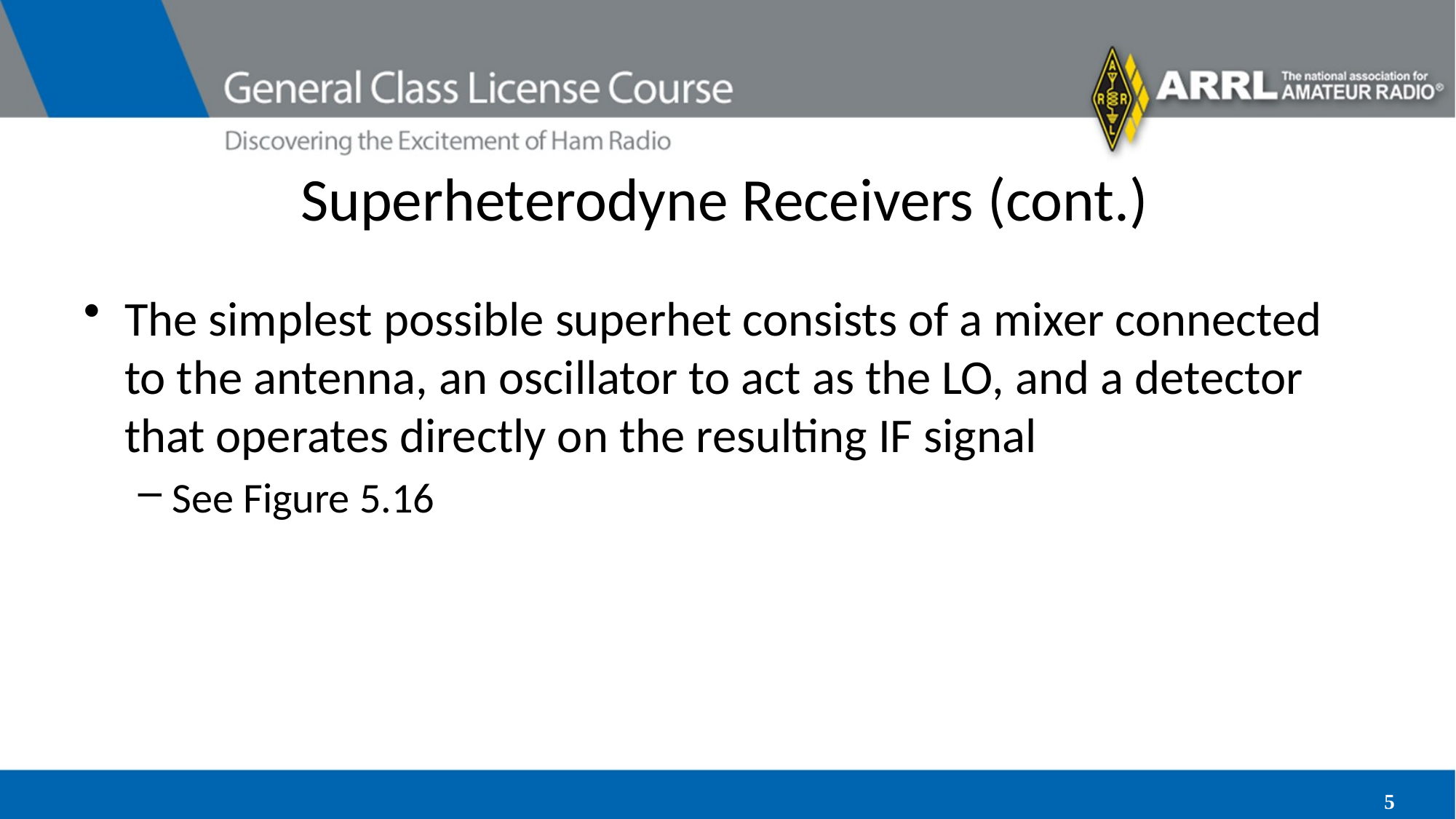

# Superheterodyne Receivers (cont.)
The simplest possible superhet consists of a mixer connected to the antenna, an oscillator to act as the LO, and a detector that operates directly on the resulting IF signal
See Figure 5.16